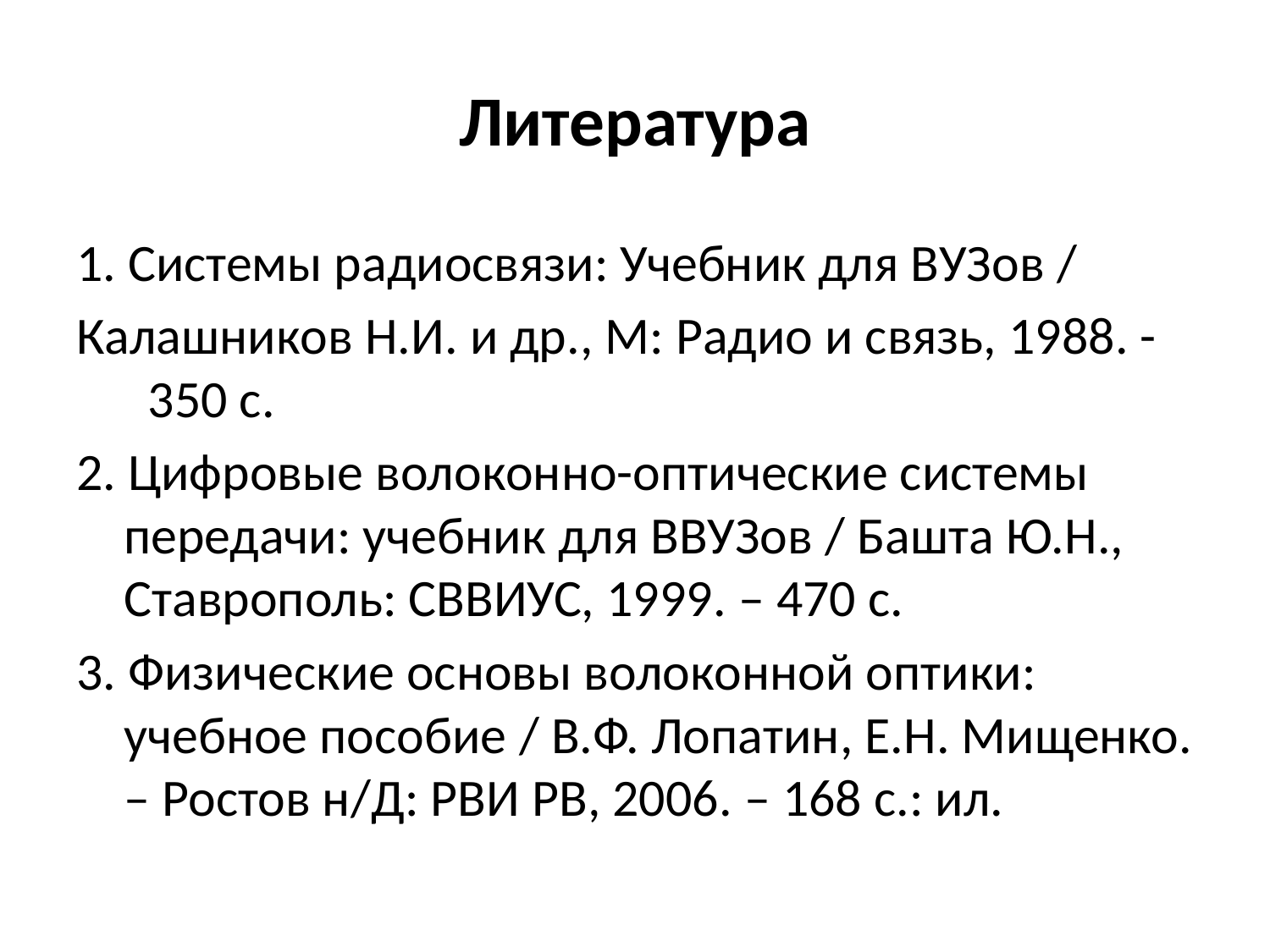

# Литература
1. Системы радиосвязи: Учебник для ВУЗов /
Калашников Н.И. и др., М: Радио и связь, 1988. -  350 с.
2. Цифровые волоконно-оптические системы передачи: учебник для ВВУЗов / Башта Ю.Н., Ставрополь: СВВИУС, 1999. – 470 с.
3. Физические основы волоконной оптики: учебное пособие / В.Ф. Лопатин, Е.Н. Мищенко. – Ростов н/Д: РВИ РВ, 2006. – 168 с.: ил.